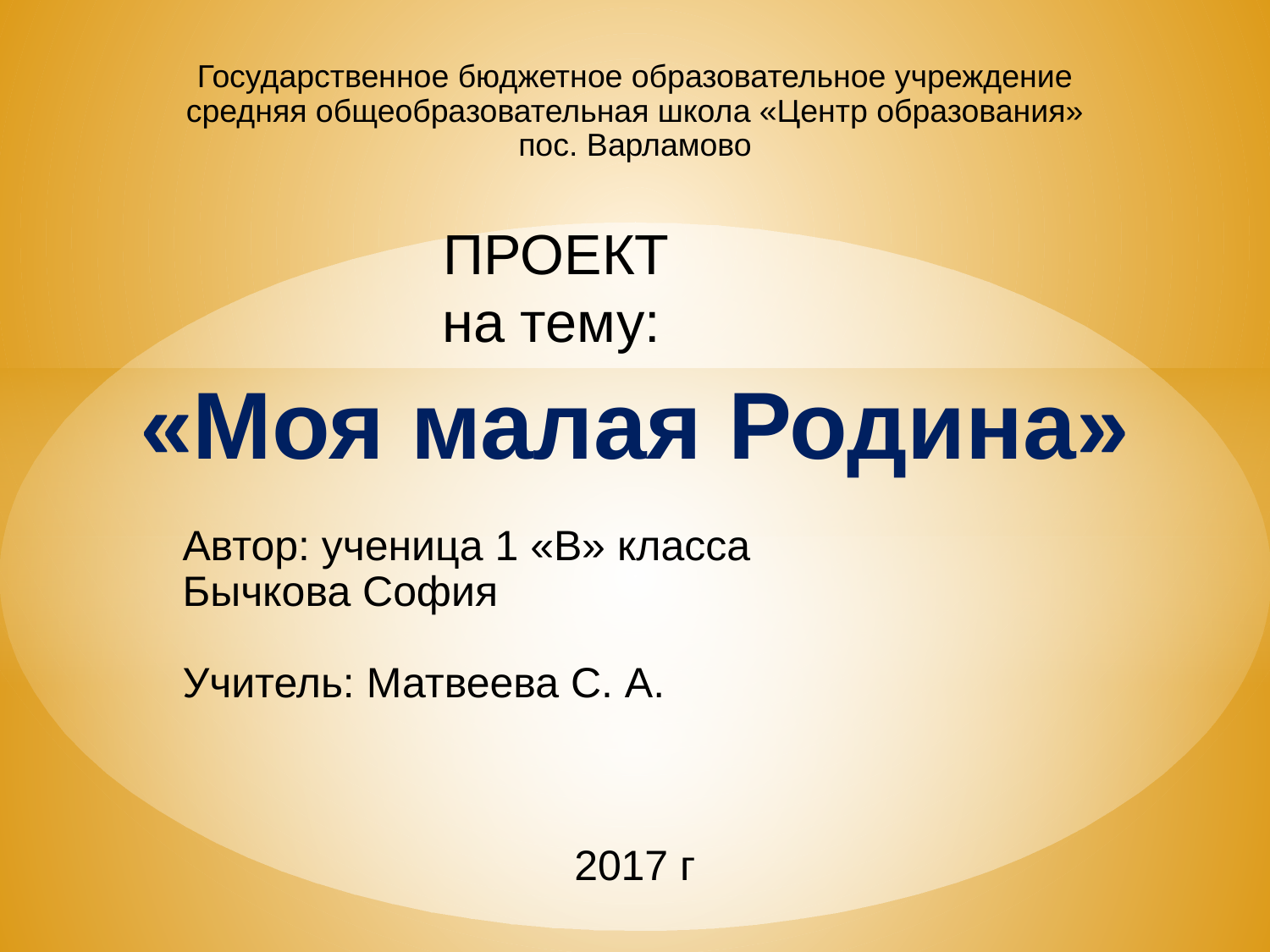

Государственное бюджетное образовательное учреждение средняя общеобразовательная школа «Центр образования» пос. Варламово
                ПРОЕКТ
                на тему:
«Моя малая Родина»
Автор: ученица 1 «В» класса
Бычкова София

Учитель: Матвеева С. А.
2017 г